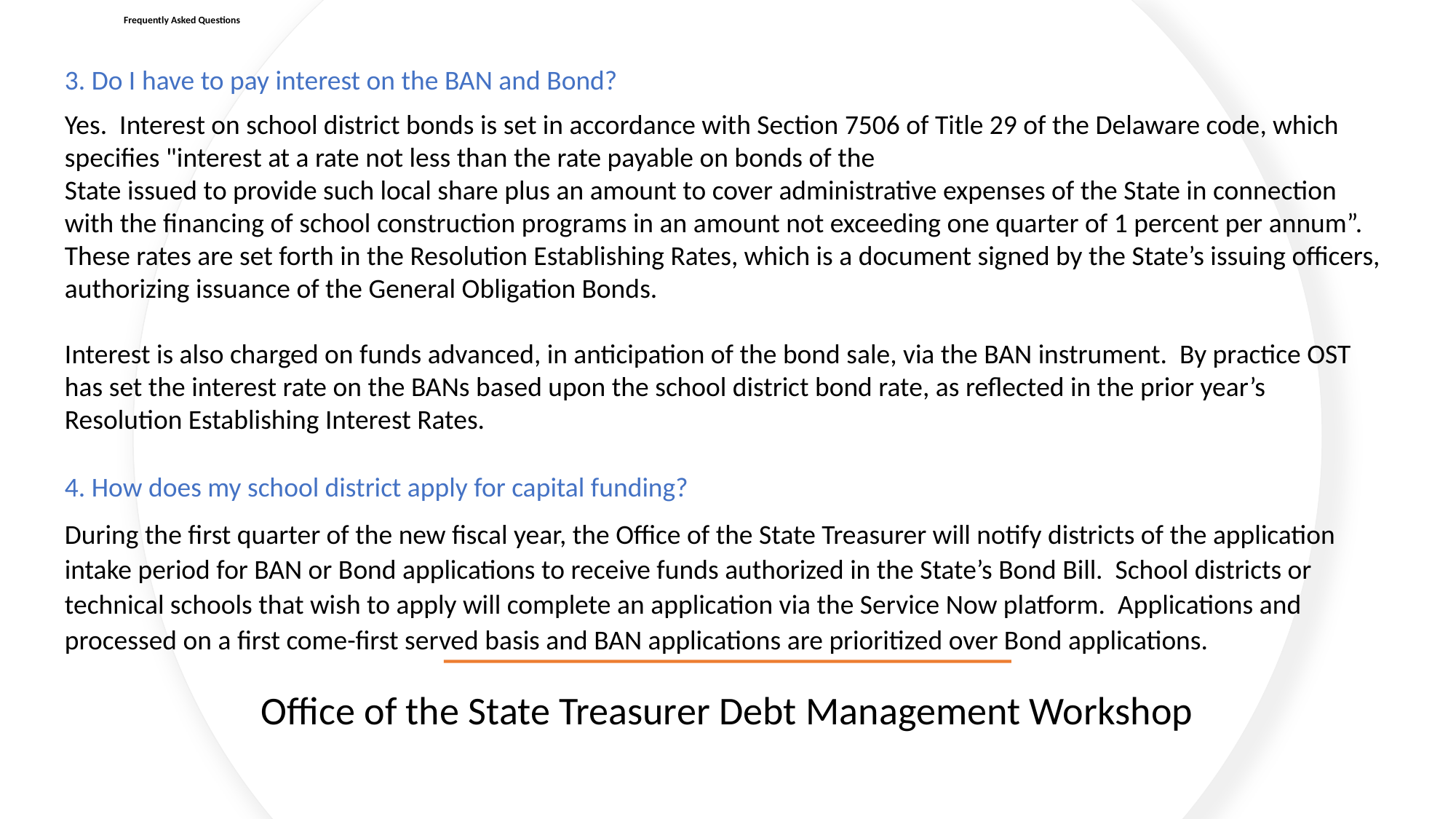

# Frequently Asked Questions
3. Do I have to pay interest on the BAN and Bond?
Yes.  Interest on school district bonds is set in accordance with Section 7506 of Title 29 of the Delaware code, which specifies "interest at a rate not less than the rate payable on bonds of the
State issued to provide such local share plus an amount to cover administrative expenses of the State in connection with the financing of school construction programs in an amount not exceeding one quarter of 1 percent per annum”.  These rates are set forth in the Resolution Establishing Rates, which is a document signed by the State’s issuing officers, authorizing issuance of the General Obligation Bonds.

Interest is also charged on funds advanced, in anticipation of the bond sale, via the BAN instrument.  By practice OST has set the interest rate on the BANs based upon the school district bond rate, as reflected in the prior year’s Resolution Establishing Interest Rates.

4. How does my school district apply for capital funding?
During the first quarter of the new fiscal year, the Office of the State Treasurer will notify districts of the application intake period for BAN or Bond applications to receive funds authorized in the State’s Bond Bill.  School districts or technical schools that wish to apply will complete an application via the Service Now platform.  Applications and processed on a first come-first served basis and BAN applications are prioritized over Bond applications.

Office of the State Treasurer Debt Management Workshop